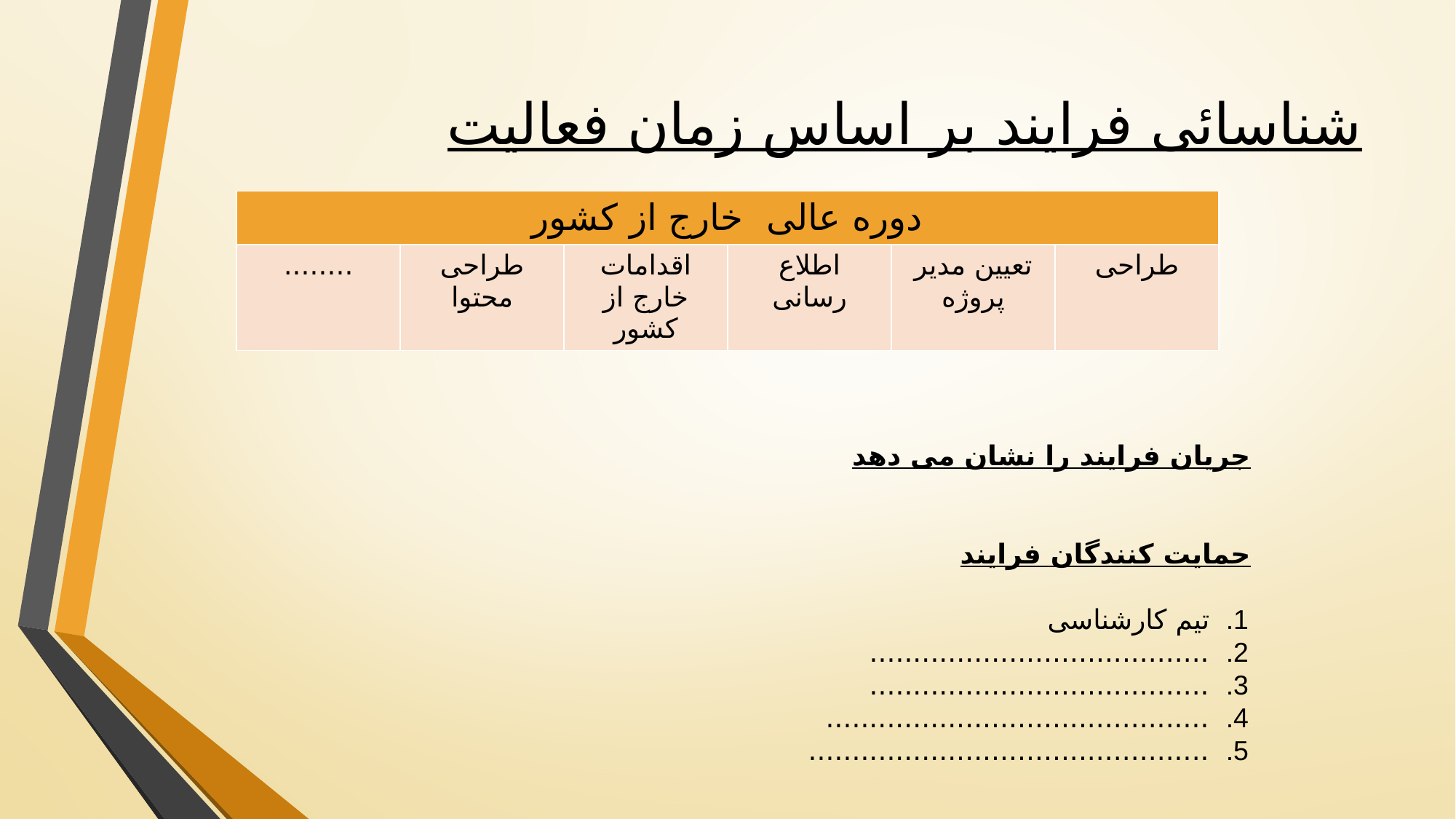

# شناسائی فرایند بر اساس زمان فعالیت
| دوره عالی خارج از کشور |  |  |  |  |  |
| --- | --- | --- | --- | --- | --- |
| ........ | طراحی محتوا | اقدامات خارج از کشور | اطلاع رسانی | تعیین مدیر پروژه | طراحی |
جریان فرایند را نشان می دهد

حمایت کنندگان فرایند

تیم کارشناسی
.......................................
.......................................
............................................
..............................................